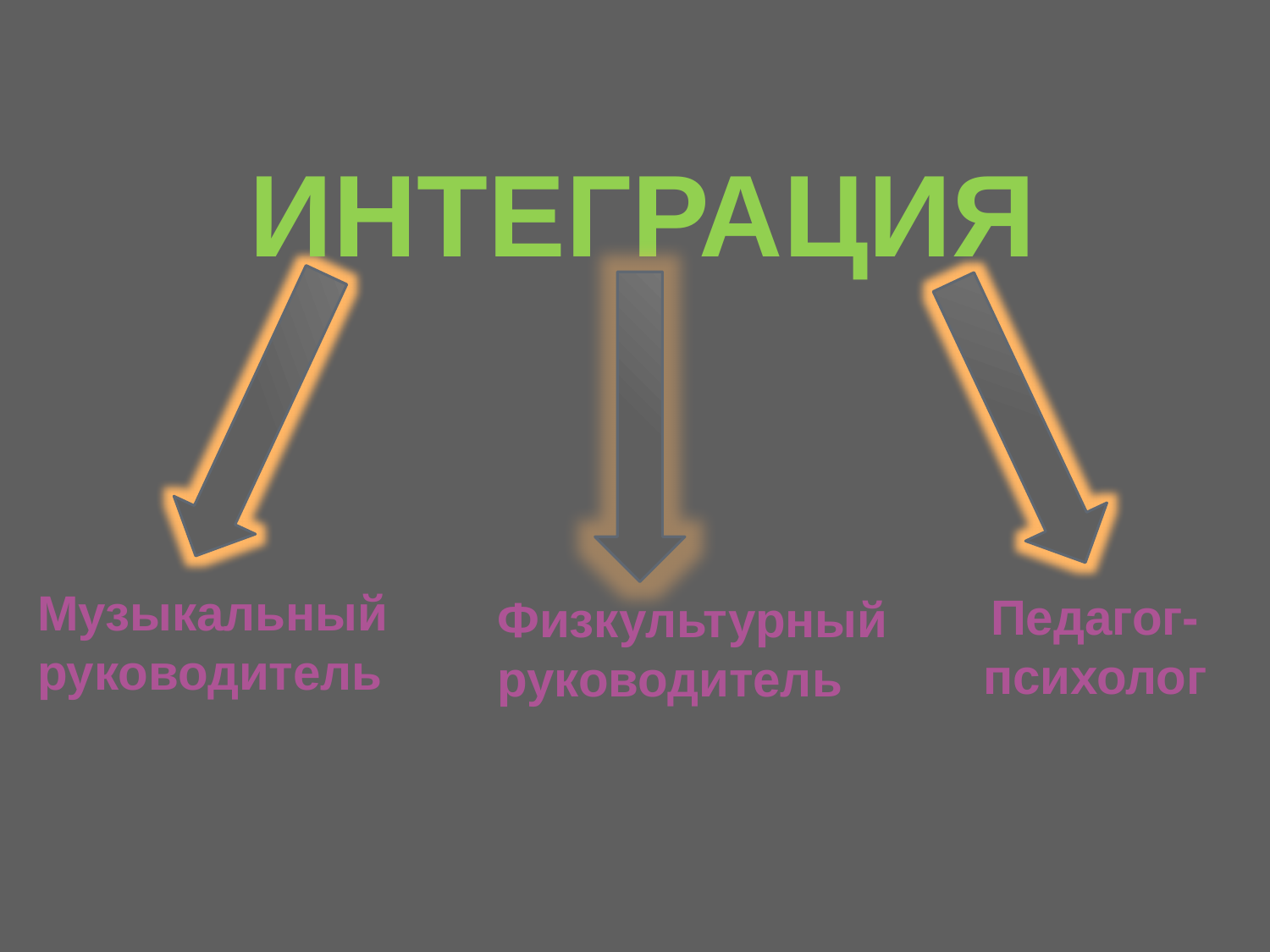

# ИНТЕГРАЦИЯ

Музыкальный руководитель
Педагог-психолог
Физкультурный руководитель